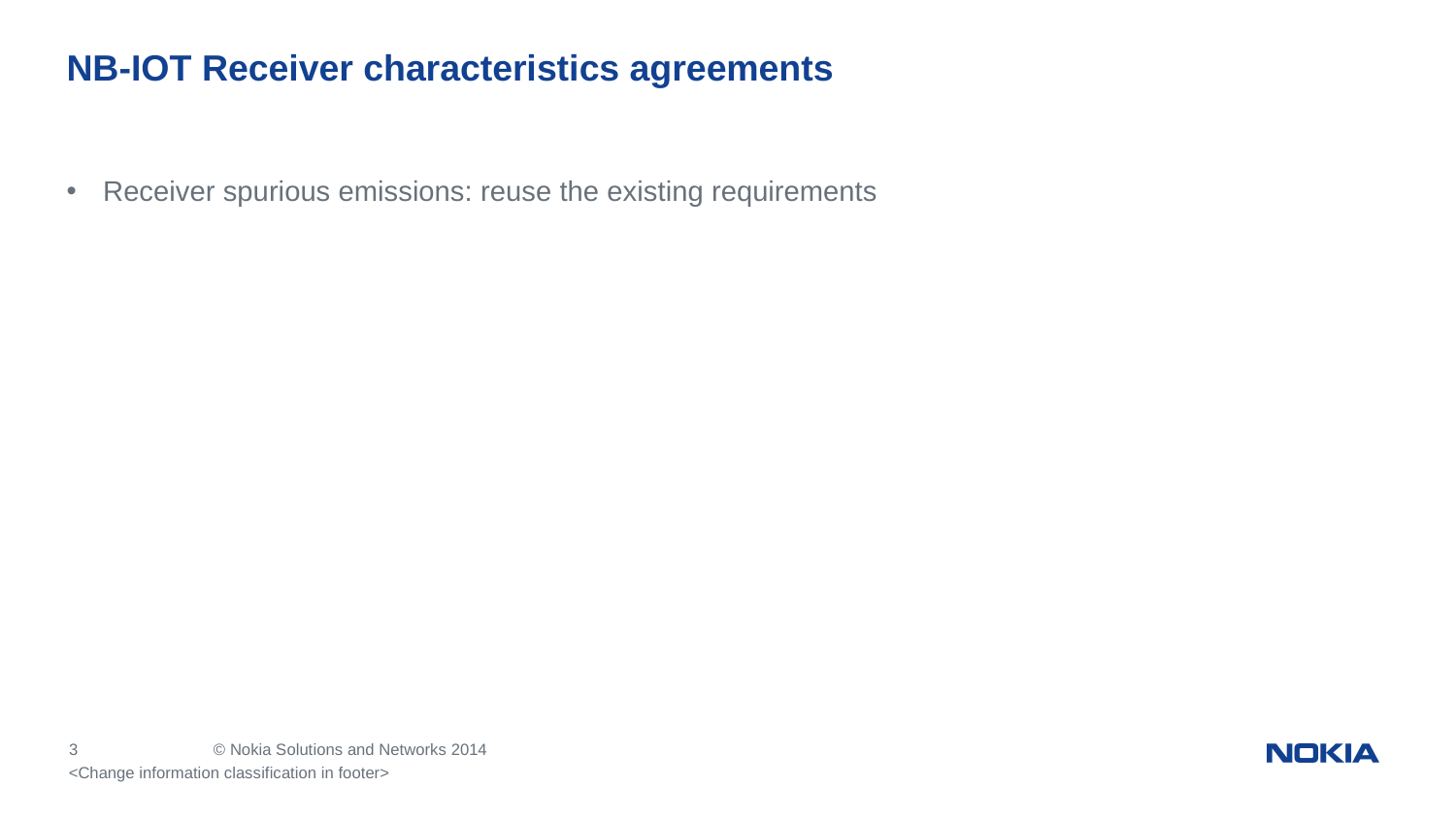

# NB-IOT Receiver characteristics agreements
Receiver spurious emissions: reuse the existing requirements

<Change information classification in footer>